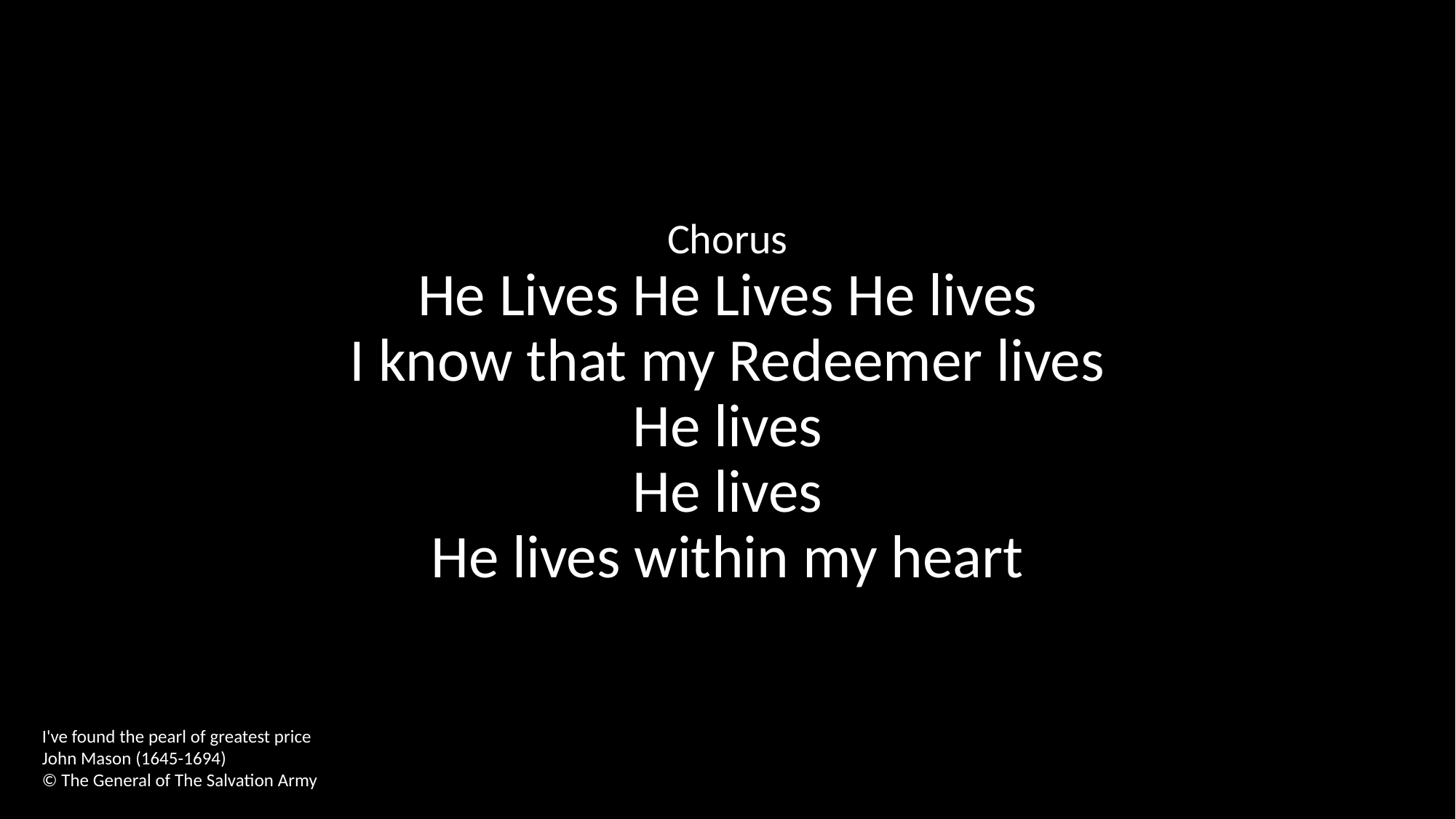

Chorus
He Lives He Lives He lives
I know that my Redeemer lives
He lives
He lives
He lives within my heart
I've found the pearl of greatest price
John Mason (1645-1694)
© The General of The Salvation Army